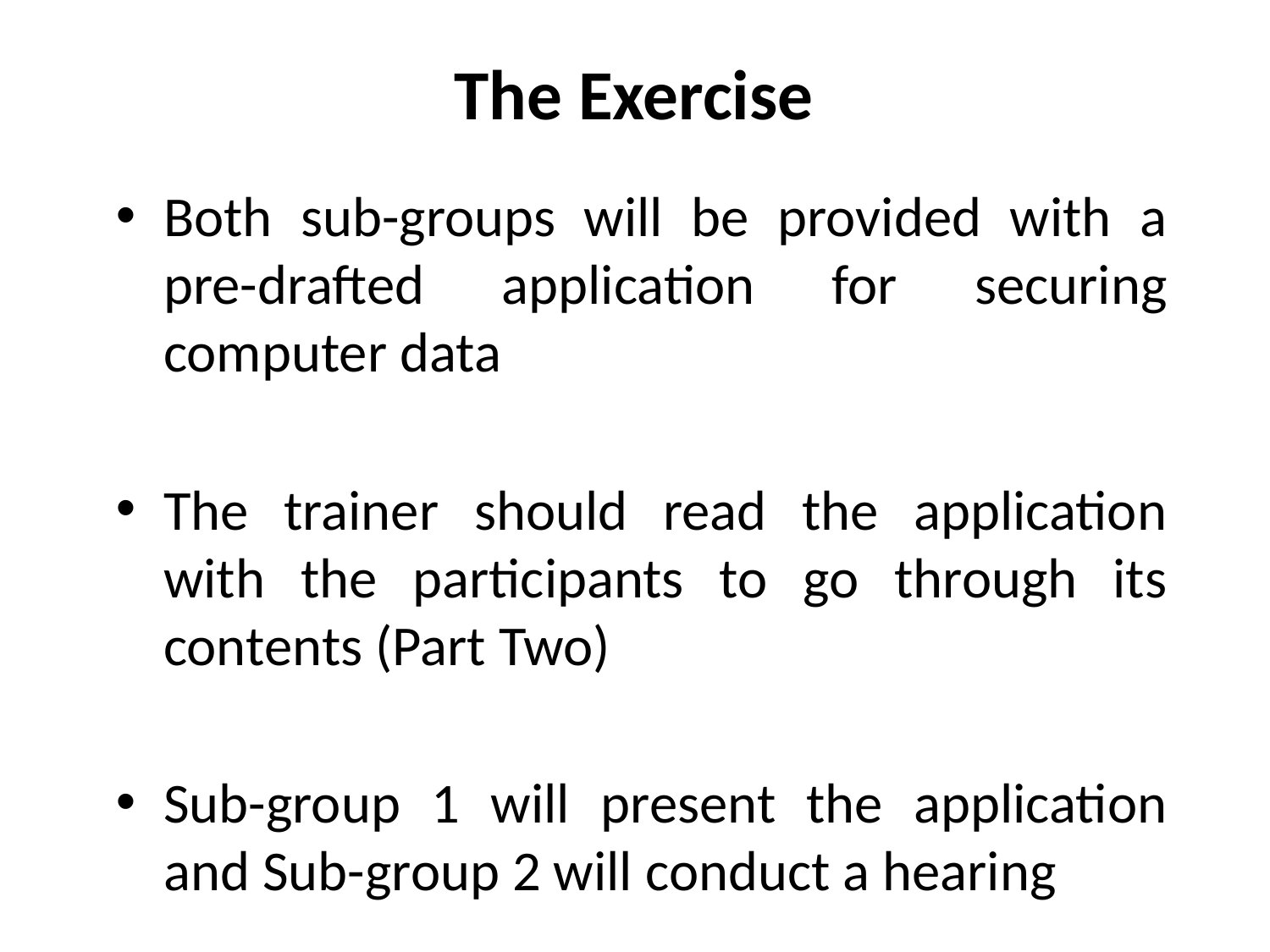

The Exercise
Both sub-groups will be provided with a pre-drafted application for securing computer data

The trainer should read the application with the participants to go through its contents (Part Two)

Sub-group 1 will present the application and Sub-group 2 will conduct a hearing